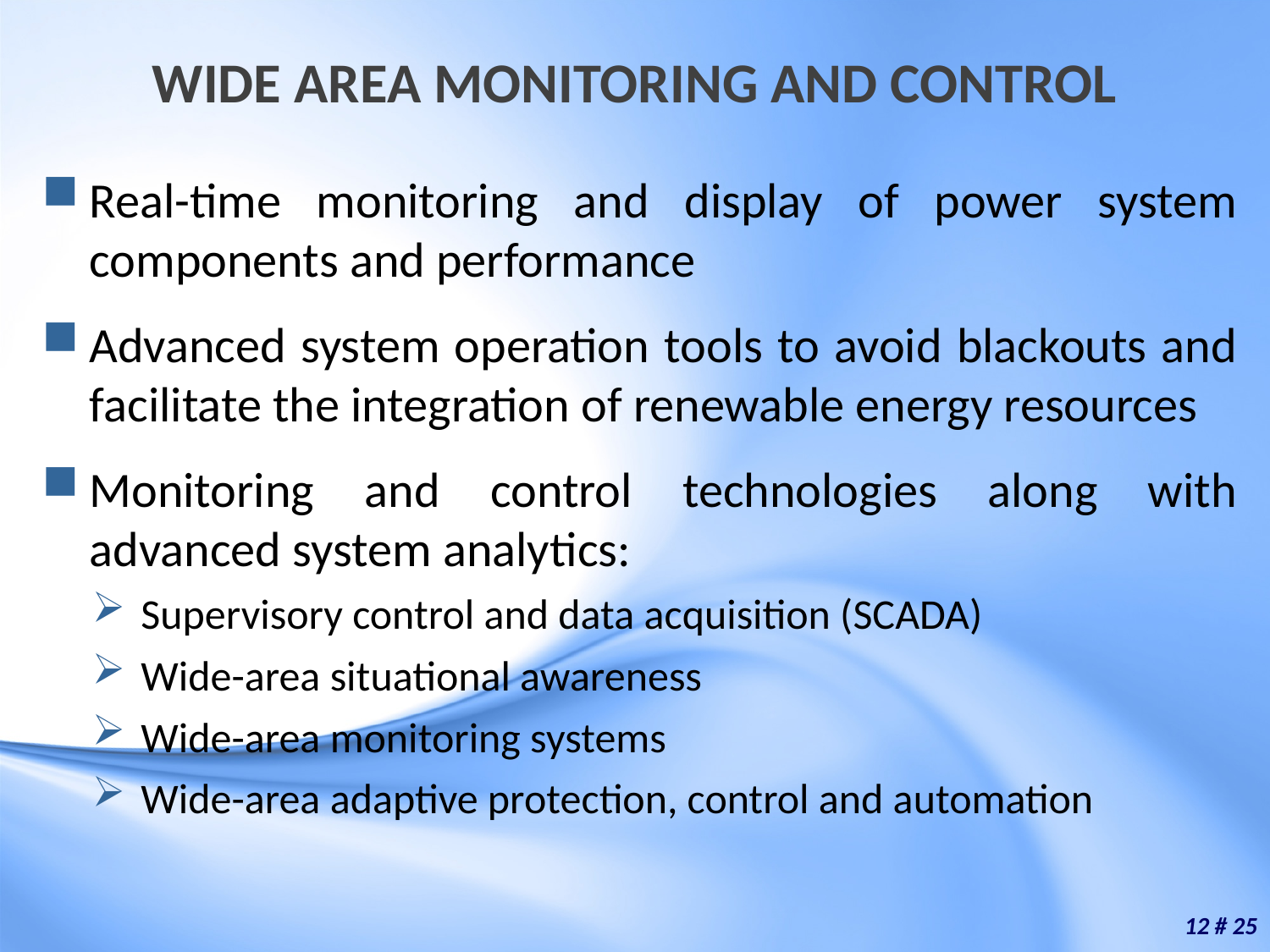

# WIDE AREA MONITORING AND CONTROL
Real-time monitoring and display of power system components and performance
Advanced system operation tools to avoid blackouts and facilitate the integration of renewable energy resources
Monitoring and control technologies along with advanced system analytics:
Supervisory control and data acquisition (SCADA)
Wide-area situational awareness
Wide-area monitoring systems
Wide-area adaptive protection, control and automation
12 # 25